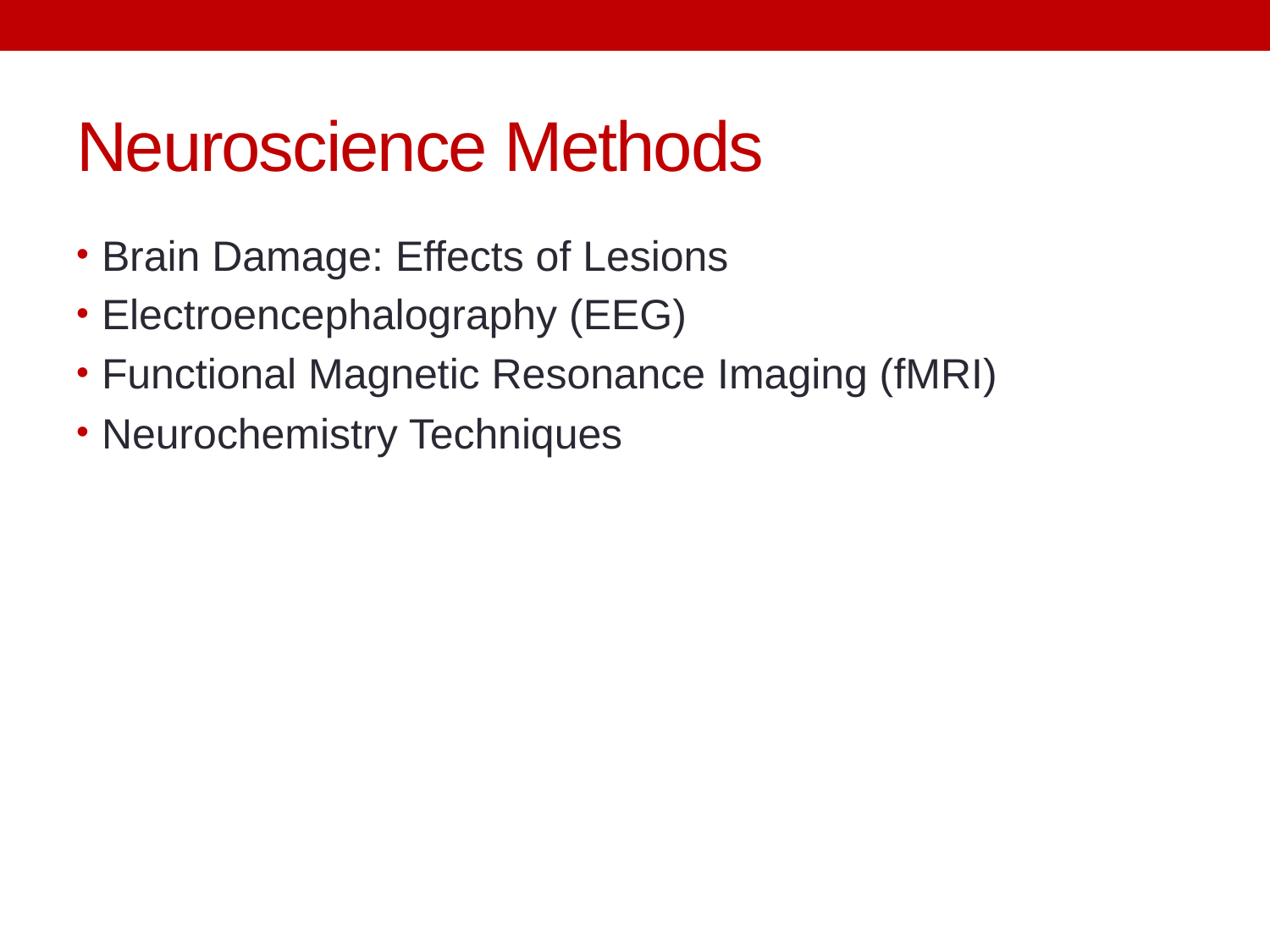

# Neuroscience Methods
Brain Damage: Effects of Lesions
Electroencephalography (EEG)
Functional Magnetic Resonance Imaging (fMRI)
Neurochemistry Techniques